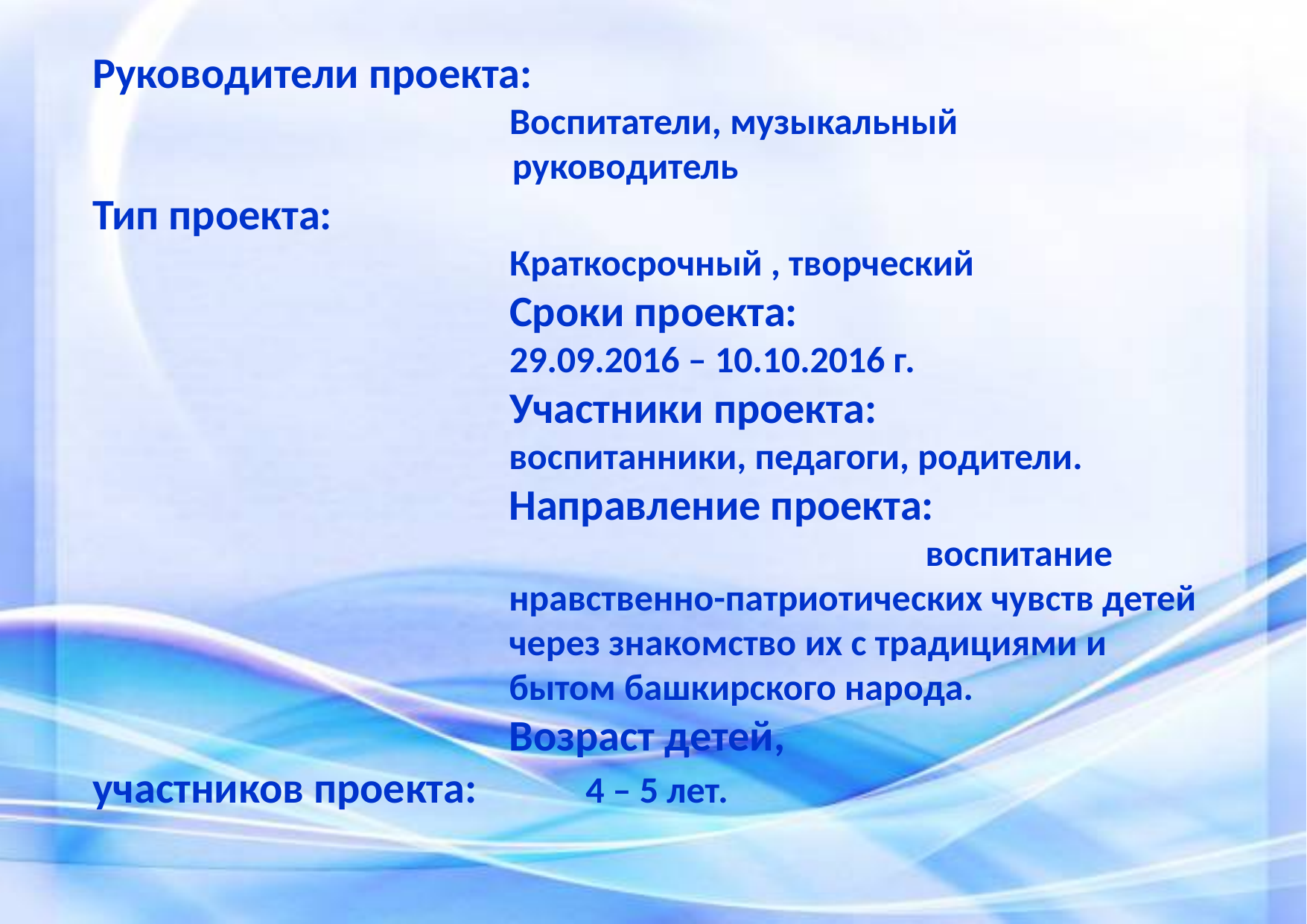

Руководители проекта:
Воспитатели, музыкальный      руководитель
Тип проекта:
Краткосрочный , творческий
Сроки проекта:
29.09.2016 – 10.10.2016 г.
Участники проекта:
воспитанники, педагоги, родители.
Направление проекта:
воспитание нравственно-патриотических чувств детей через знакомство их с традициями и бытом башкирского народа.
Возраст детей,
участников проекта:           4 – 5 лет.